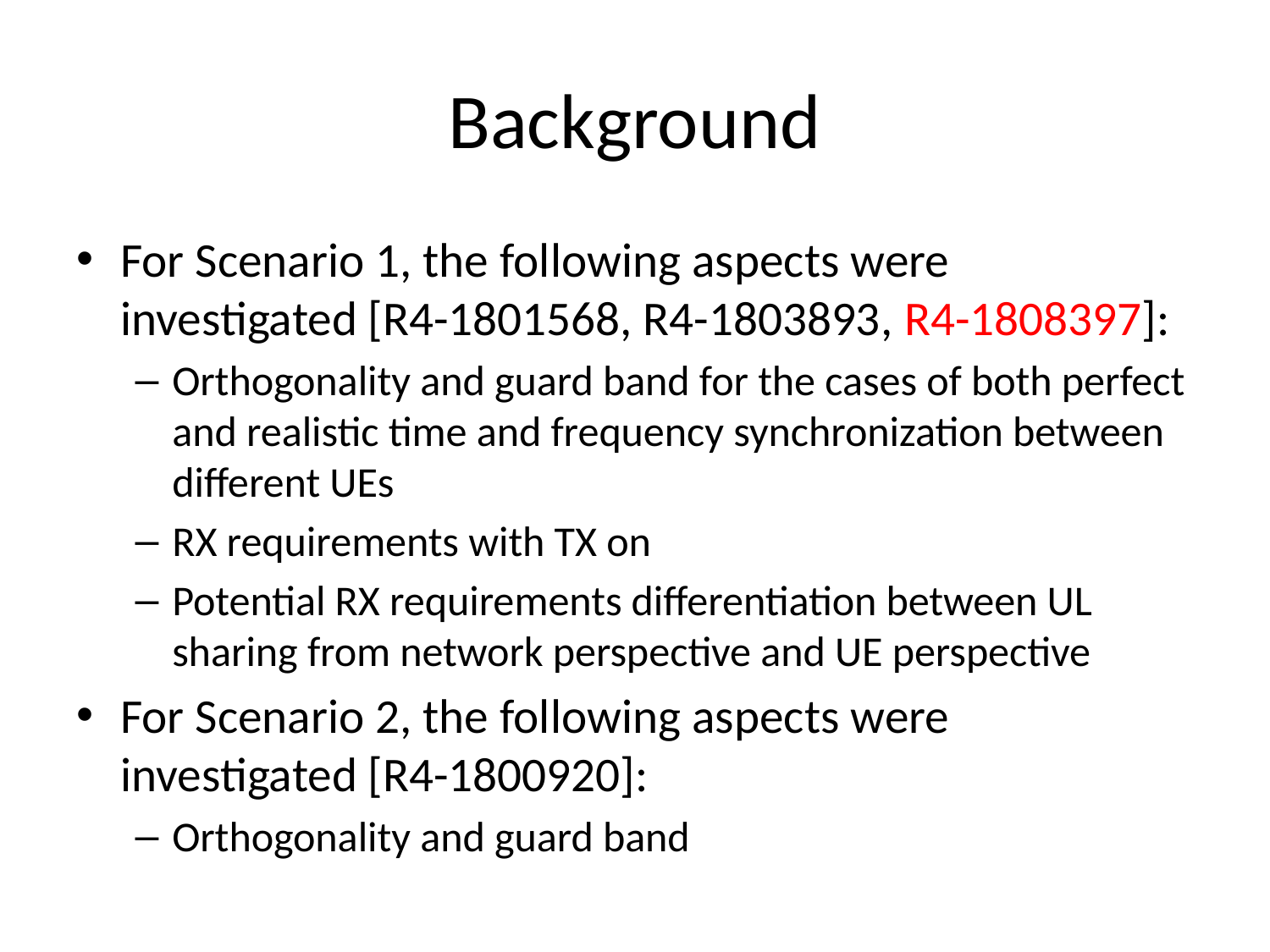

# Background
For Scenario 1, the following aspects were investigated [R4-1801568, R4-1803893, R4-1808397]:
Orthogonality and guard band for the cases of both perfect and realistic time and frequency synchronization between different UEs
RX requirements with TX on
Potential RX requirements differentiation between UL sharing from network perspective and UE perspective
For Scenario 2, the following aspects were investigated [R4-1800920]:
Orthogonality and guard band